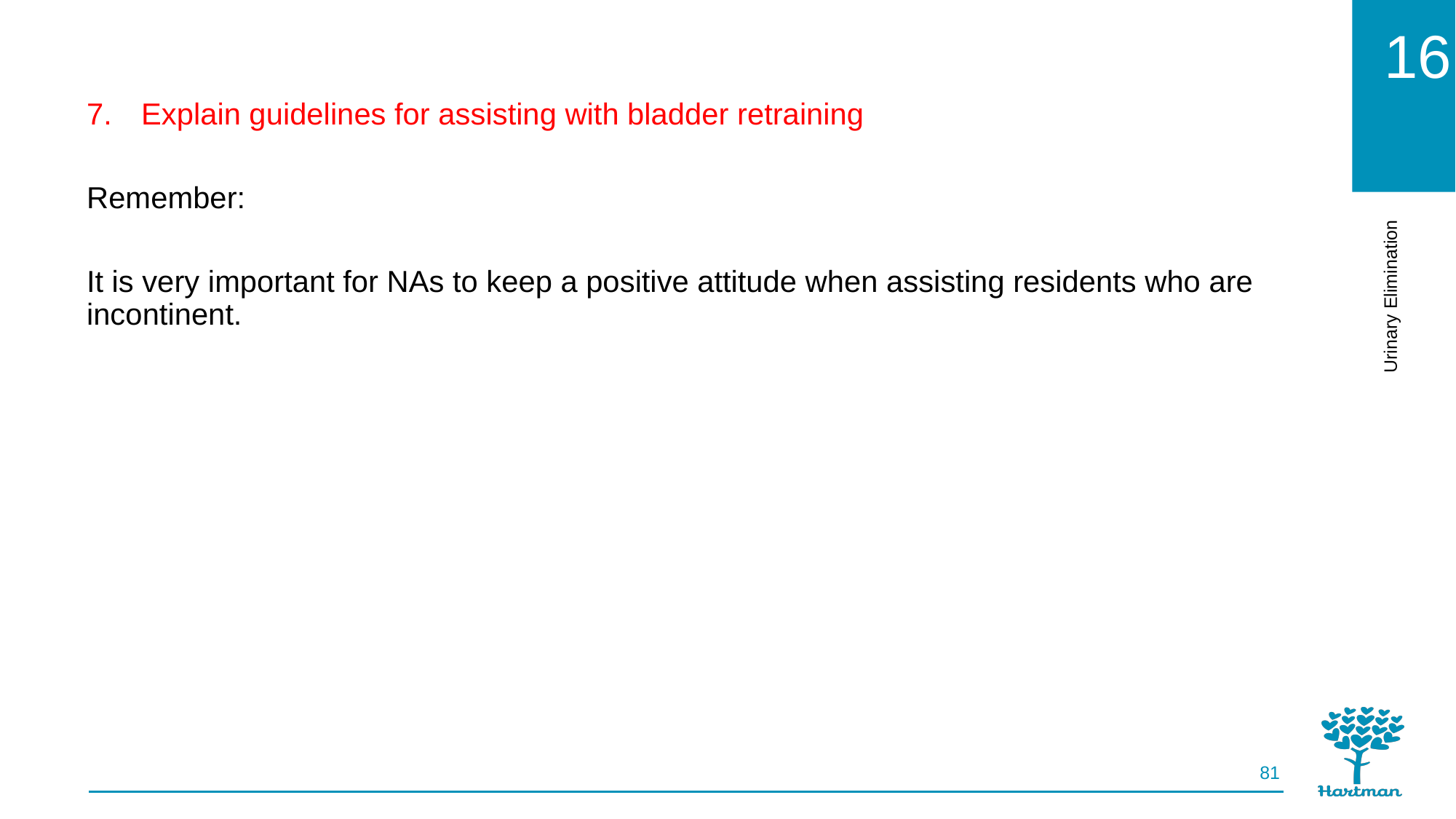

Explain guidelines for assisting with bladder retraining

Remember:

It is very important for NAs to keep a positive attitude when assisting residents who are incontinent.

81